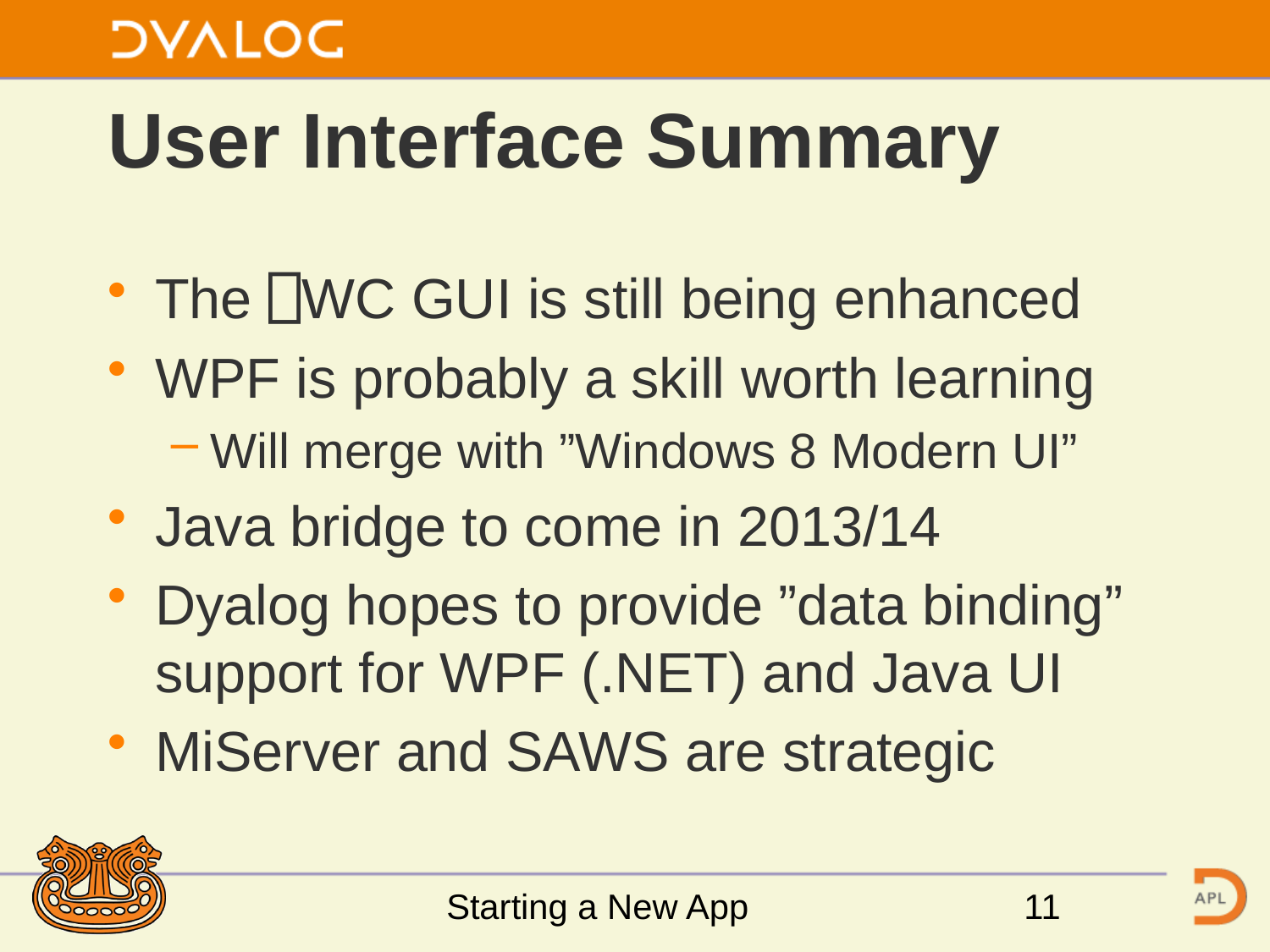

# User Interface Summary
The ⎕WC GUI is still being enhanced
WPF is probably a skill worth learning
Will merge with ”Windows 8 Modern UI”
Java bridge to come in 2013/14
Dyalog hopes to provide ”data binding” support for WPF (.NET) and Java UI
MiServer and SAWS are strategic

Starting a New App
11